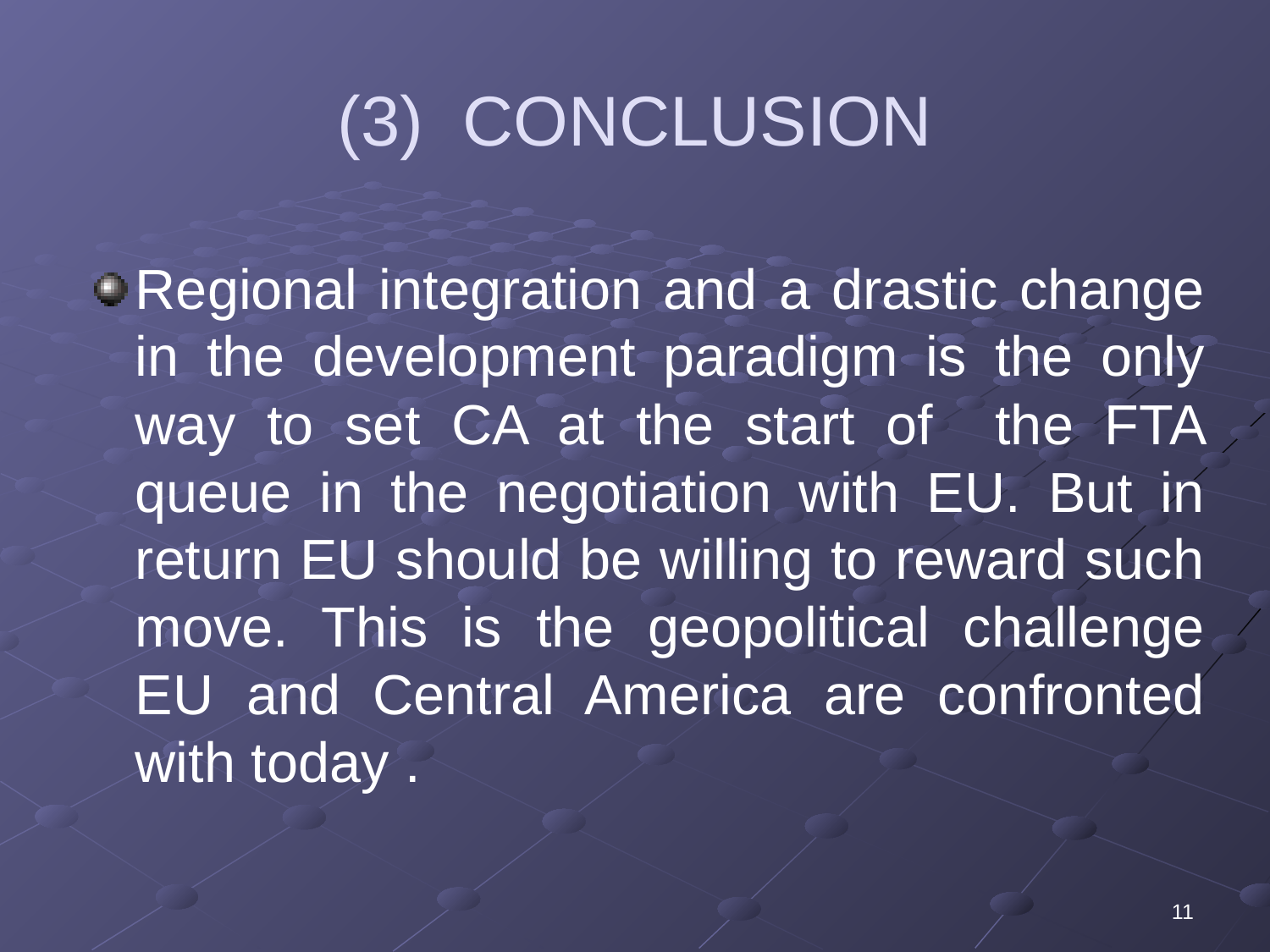

# (3)  CONCLUSION
Regional integration and a drastic change in the development paradigm is the only way to set CA at the start of  the FTA queue in the negotiation with EU. But in return EU should be willing to reward such move. This is the geopolitical challenge EU and Central America are confronted with today .
11